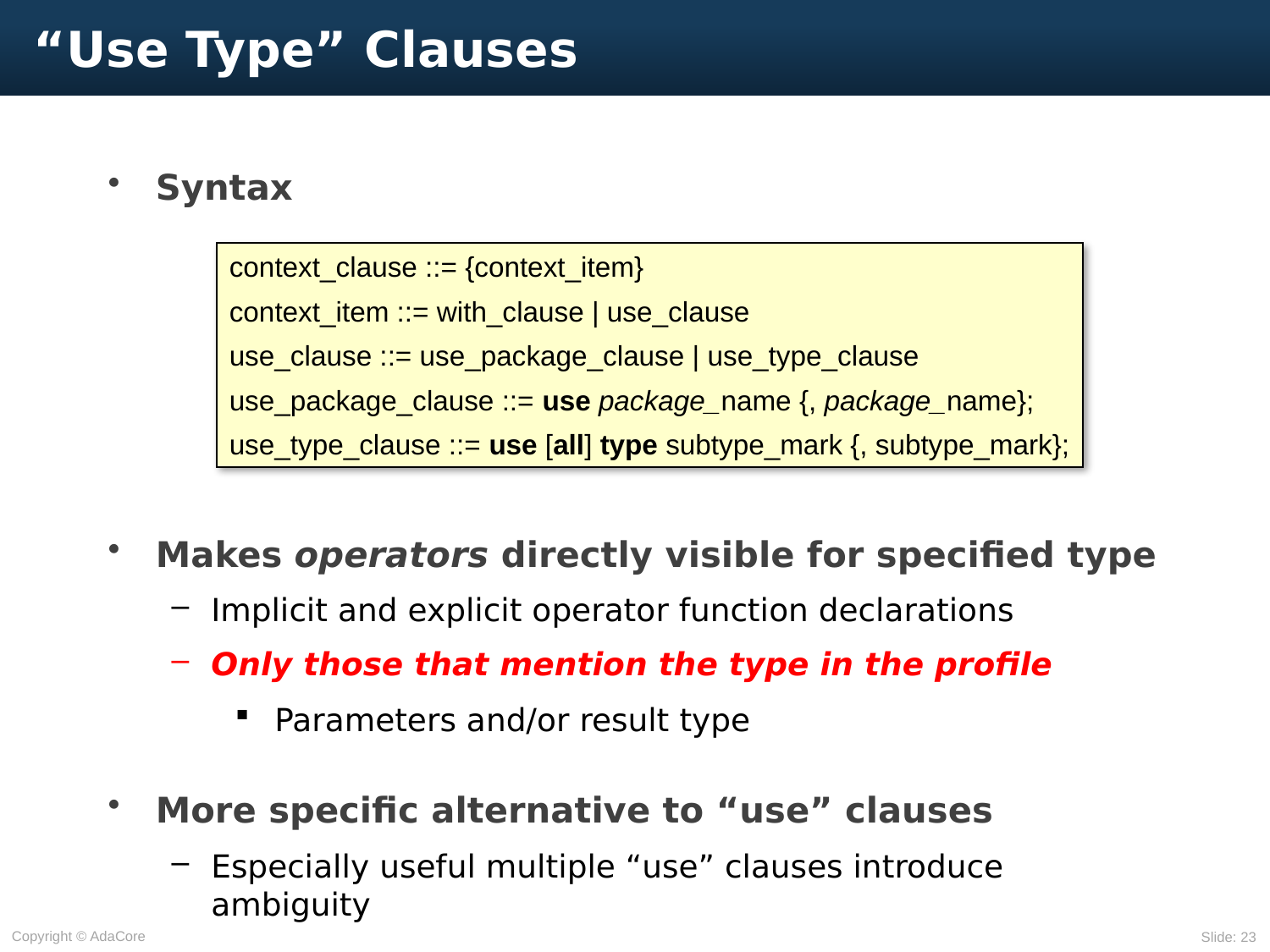

# “Use Type” Clauses
Syntax

Makes operators directly visible for specified type
Implicit and explicit operator function declarations
Only those that mention the type in the profile
Parameters and/or result type
More specific alternative to “use” clauses
Especially useful multiple “use” clauses introduce ambiguity
context_clause ::= {context_item}
context_item ::= with_clause | use_clause
use_clause ::= use_package_clause | use_type_clause
use_package_clause ::= use package_name {, package_name};
use_type_clause ::= use [all] type subtype_mark {, subtype_mark};